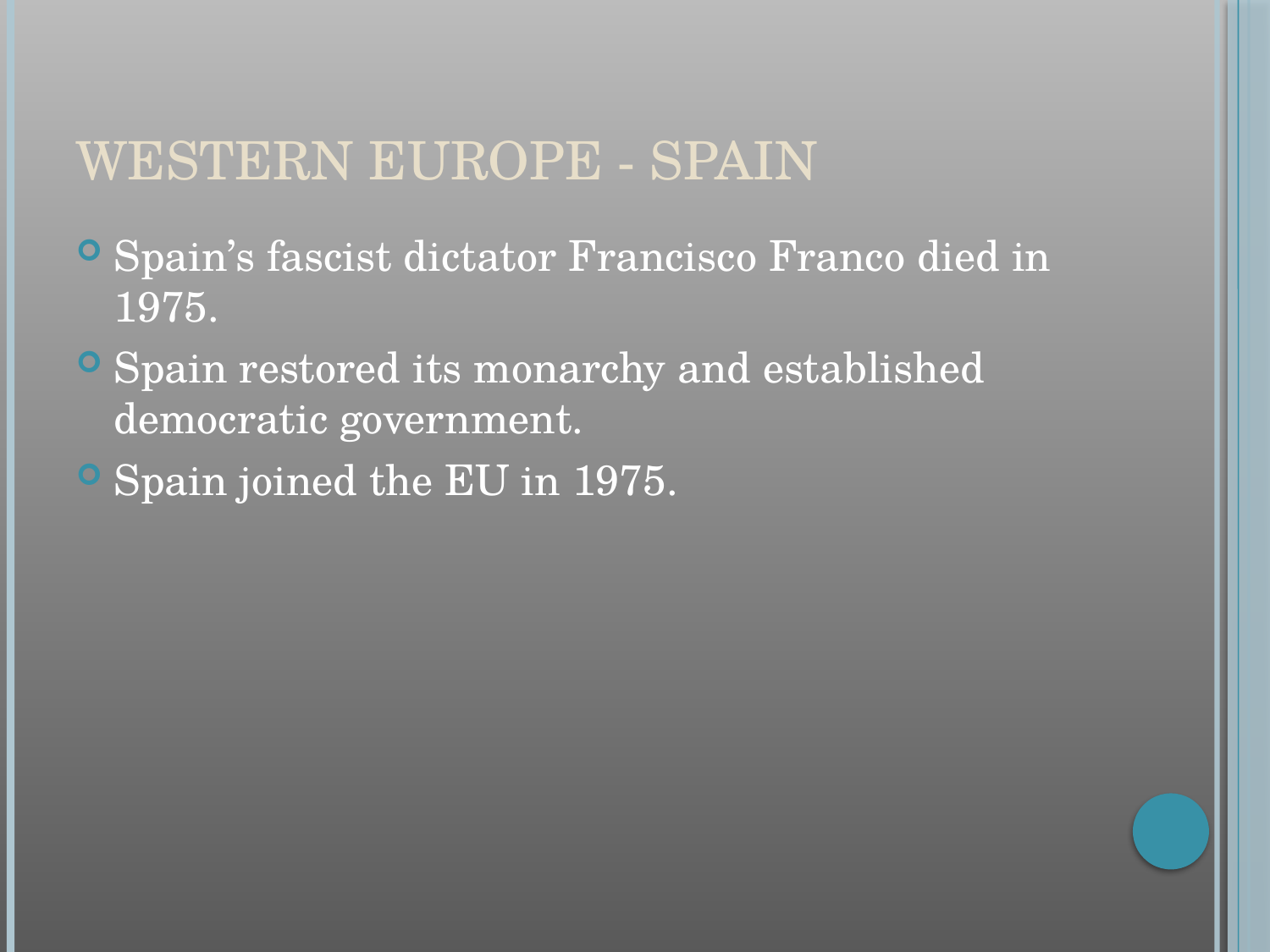

# Western Europe - Spain
Spain’s fascist dictator Francisco Franco died in 1975.
Spain restored its monarchy and established democratic government.
Spain joined the EU in 1975.